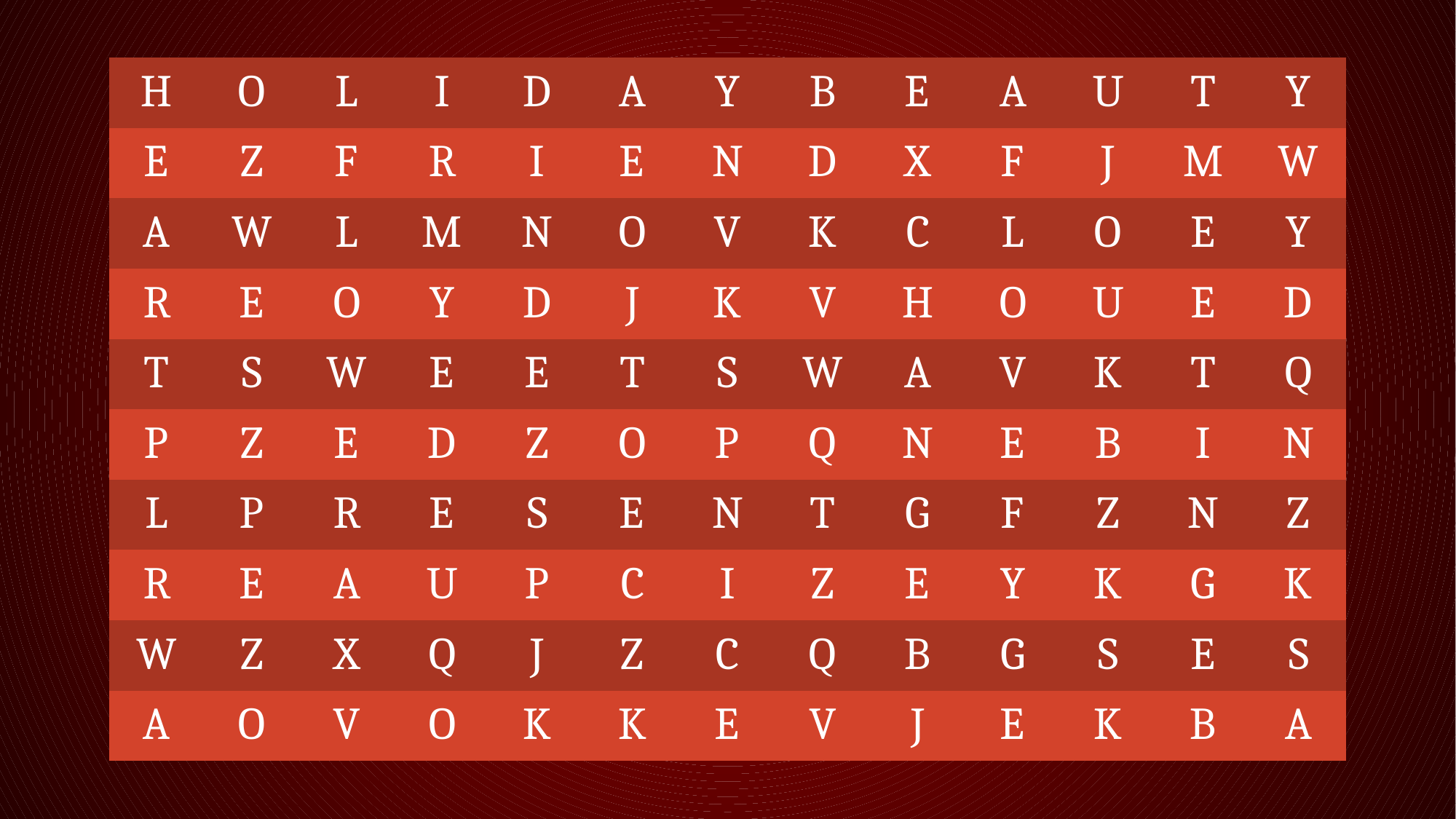

#
| H | O | L | I | D | A | Y | B | E | A | U | T | Y |
| --- | --- | --- | --- | --- | --- | --- | --- | --- | --- | --- | --- | --- |
| E | Z | F | R | I | E | N | D | X | F | J | M | W |
| A | W | L | M | N | O | V | K | C | L | O | E | Y |
| R | E | O | Y | D | J | K | V | H | O | U | E | D |
| T | S | W | E | E | T | S | W | A | V | K | T | Q |
| P | Z | E | D | Z | O | P | Q | N | E | B | I | N |
| L | P | R | E | S | E | N | T | G | F | Z | N | Z |
| R | E | A | U | P | C | I | Z | E | Y | K | G | K |
| W | Z | X | Q | J | Z | C | Q | B | G | S | E | S |
| A | O | V | O | K | K | E | V | J | E | K | B | A |